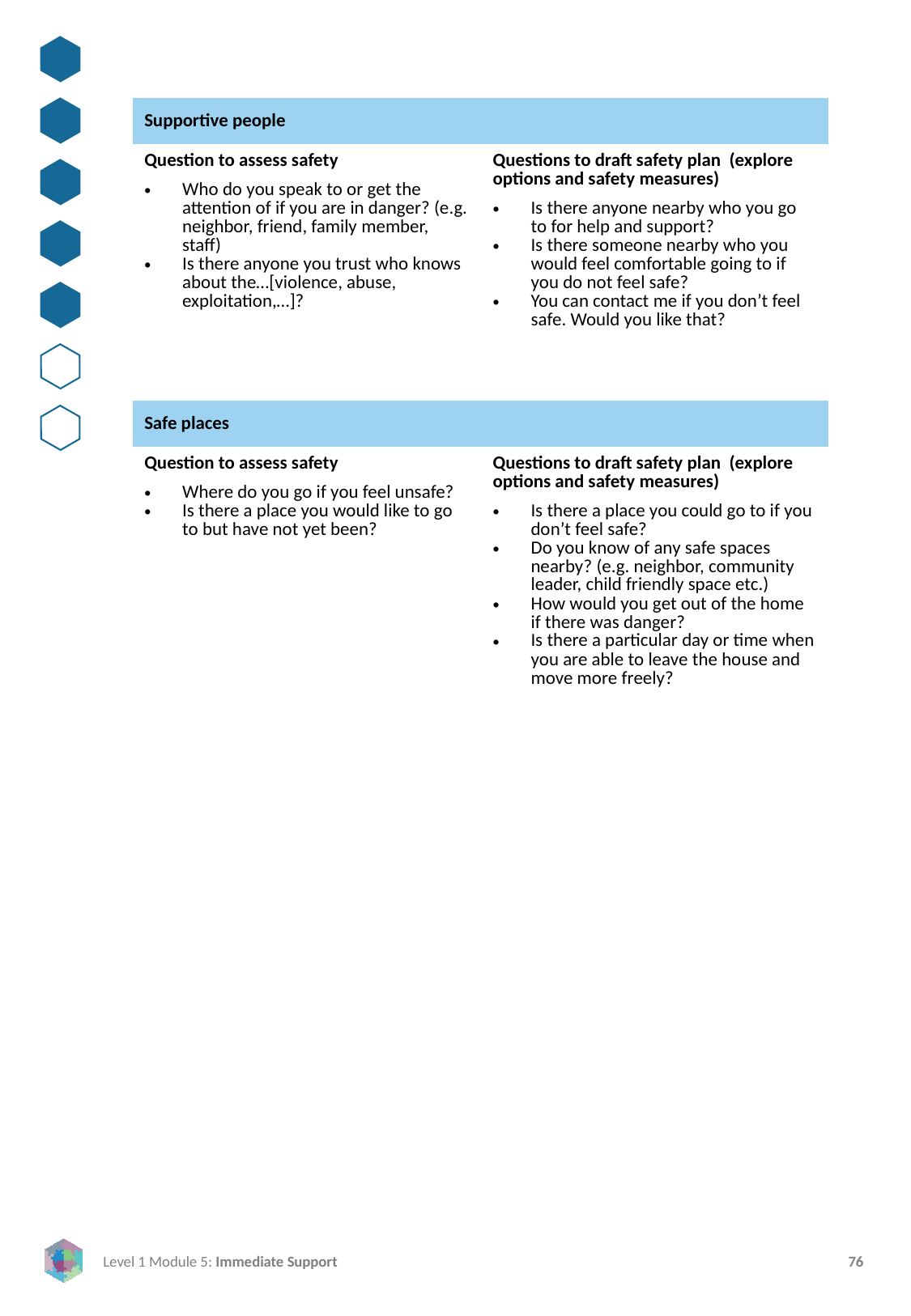

| Supportive people |  |
| --- | --- |
| Question to assess safety Who do you speak to or get the attention of if you are in danger? (e.g. neighbor, friend, family member, staff) Is there anyone you trust who knows about the…[violence, abuse, exploitation,…]? | Questions to draft safety plan (explore options and safety measures) Is there anyone nearby who you go to for help and support? Is there someone nearby who you would feel comfortable going to if you do not feel safe? You can contact me if you don’t feel safe. Would you like that? |

| Safe places |  |
| --- | --- |
| Question to assess safety Where do you go if you feel unsafe? Is there a place you would like to go to but have not yet been? | Questions to draft safety plan (explore options and safety measures) Is there a place you could go to if you don’t feel safe? Do you know of any safe spaces nearby? (e.g. neighbor, community leader, child friendly space etc.) How would you get out of the home if there was danger? Is there a particular day or time when you are able to leave the house and move more freely? |